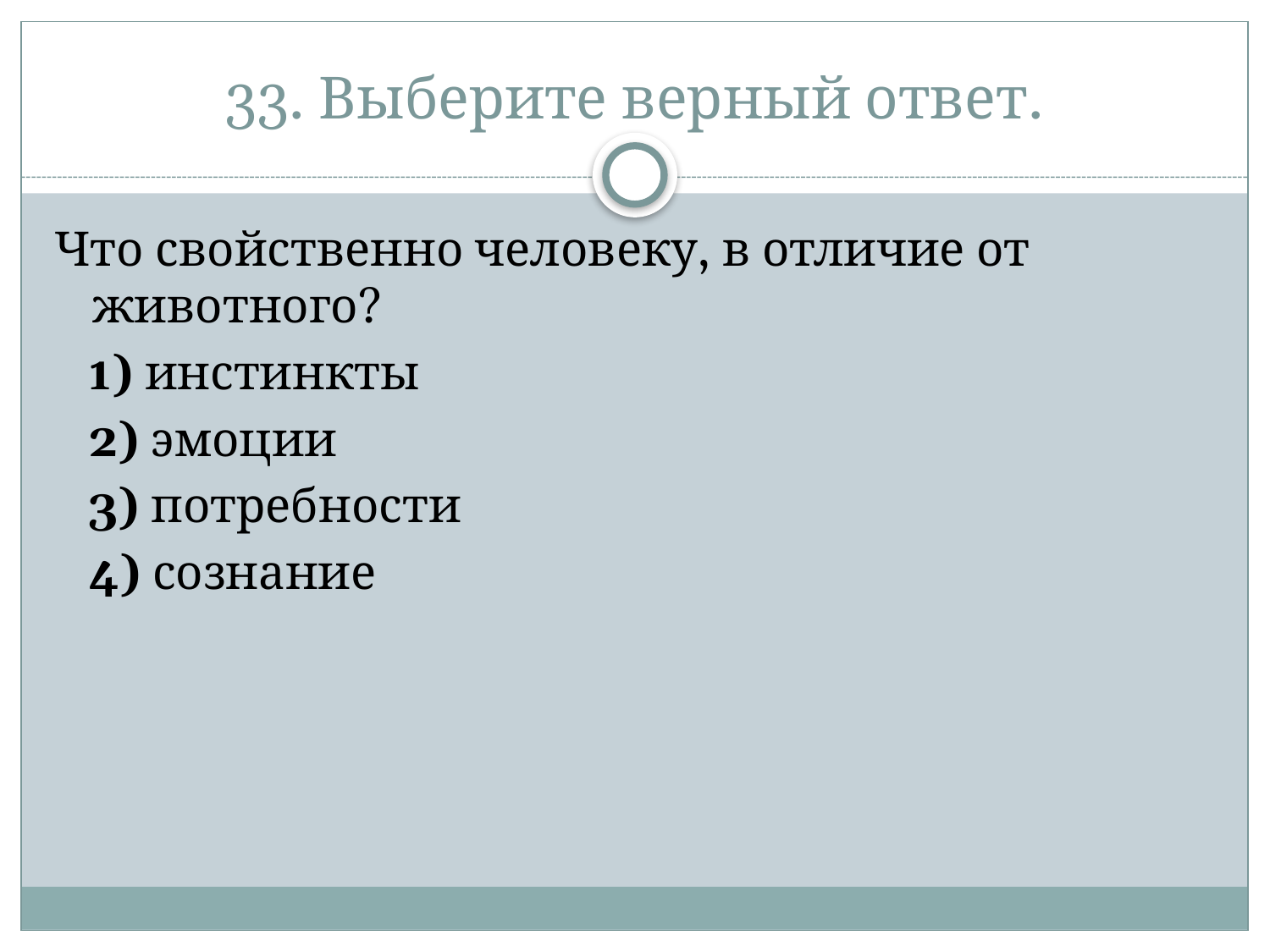

# 33. Выберите верный ответ.
Что свойственно человеку, в отличие от животного?
   1) инстинкты
   2) эмоции
   3) потребности
   4) сознание